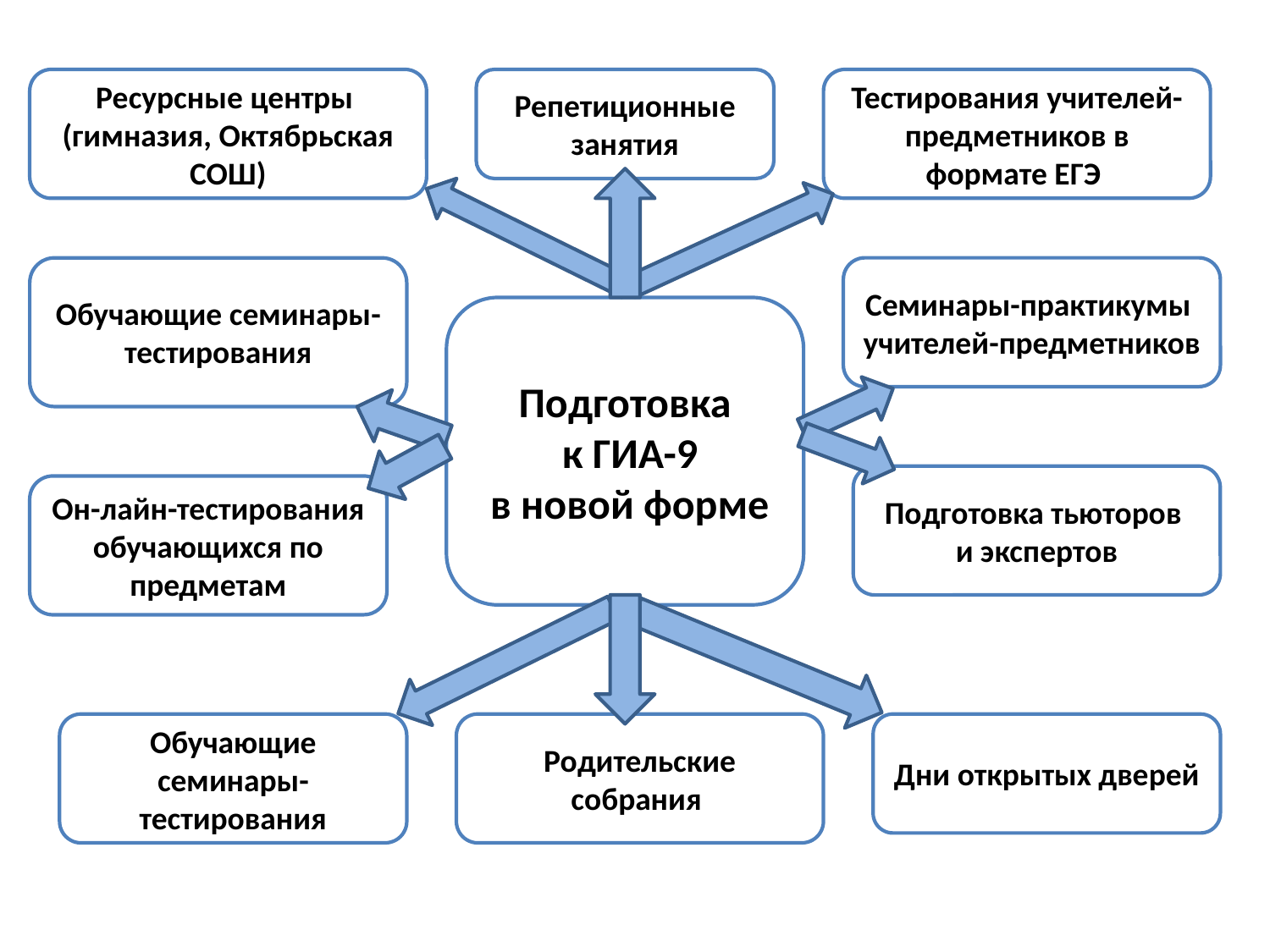

Ресурсные центры  (гимназия, Октябрьская СОШ)
Репетиционные занятия
Тестирования учителей-предметников в формате ЕГЭ

Обучающие семинары-тестирования
Семинары-практикумы  учителей-предметников
Подготовка
 к ГИА-9
 в новой форме

Подготовка тьюторов
и экспертов
Он-лайн-тестирования обучающихся по предметам

Обучающие семинары-тестирования
Родительские собрания
Дни открытых дверей